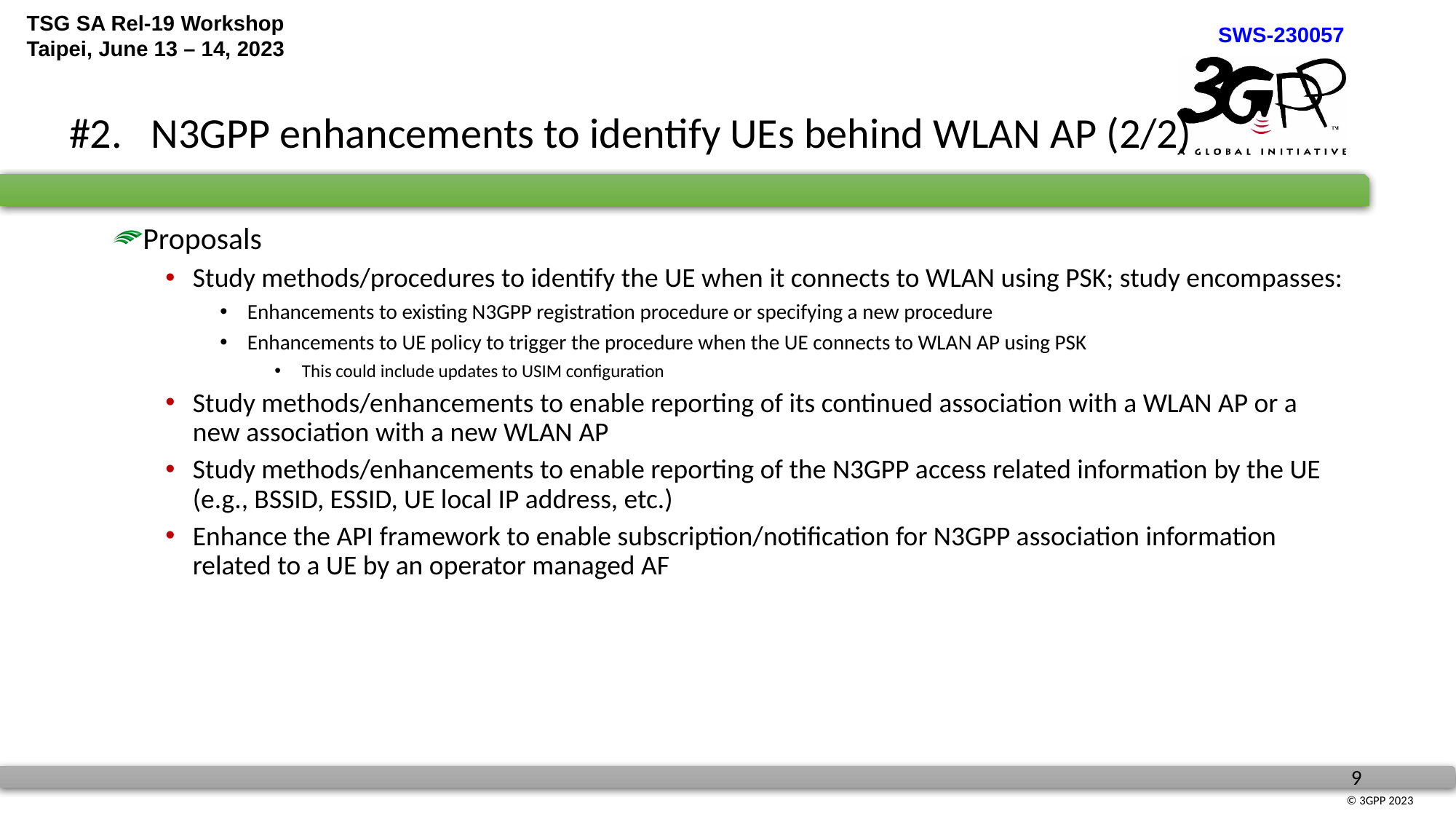

# #2.   N3GPP enhancements to identify UEs behind WLAN AP (2/2)
Proposals
Study methods/procedures to identify the UE when it connects to WLAN using PSK; study encompasses:
Enhancements to existing N3GPP registration procedure or specifying a new procedure
Enhancements to UE policy to trigger the procedure when the UE connects to WLAN AP using PSK
This could include updates to USIM configuration
Study methods/enhancements to enable reporting of its continued association with a WLAN AP or a new association with a new WLAN AP
Study methods/enhancements to enable reporting of the N3GPP access related information by the UE (e.g., BSSID, ESSID, UE local IP address, etc.)
Enhance the API framework to enable subscription/notification for N3GPP association information related to a UE by an operator managed AF